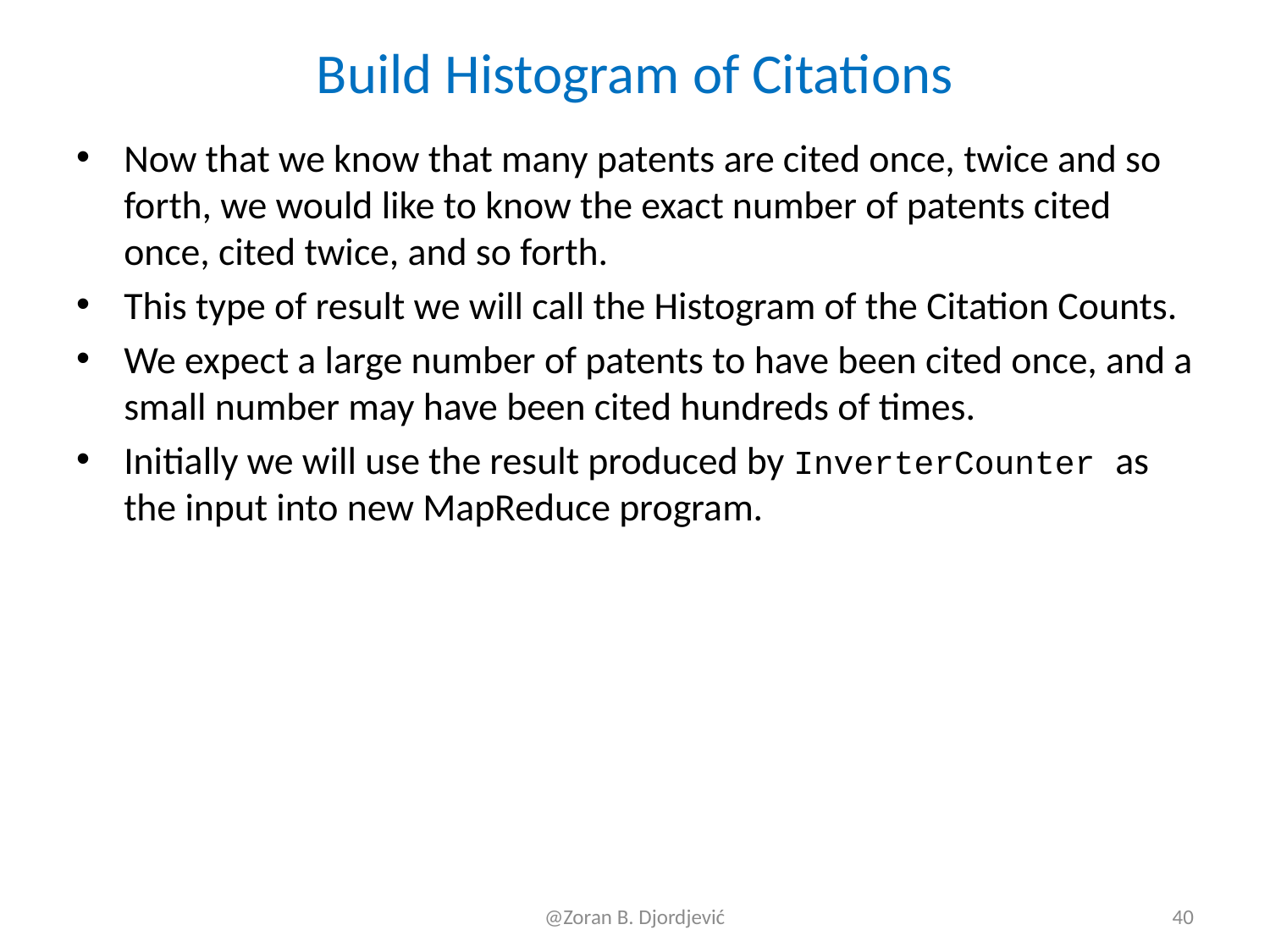

# Build Histogram of Citations
Now that we know that many patents are cited once, twice and so forth, we would like to know the exact number of patents cited once, cited twice, and so forth.
This type of result we will call the Histogram of the Citation Counts.
We expect a large number of patents to have been cited once, and a small number may have been cited hundreds of times.
Initially we will use the result produced by InverterCounter as the input into new MapReduce program.
@Zoran B. Djordjević
40